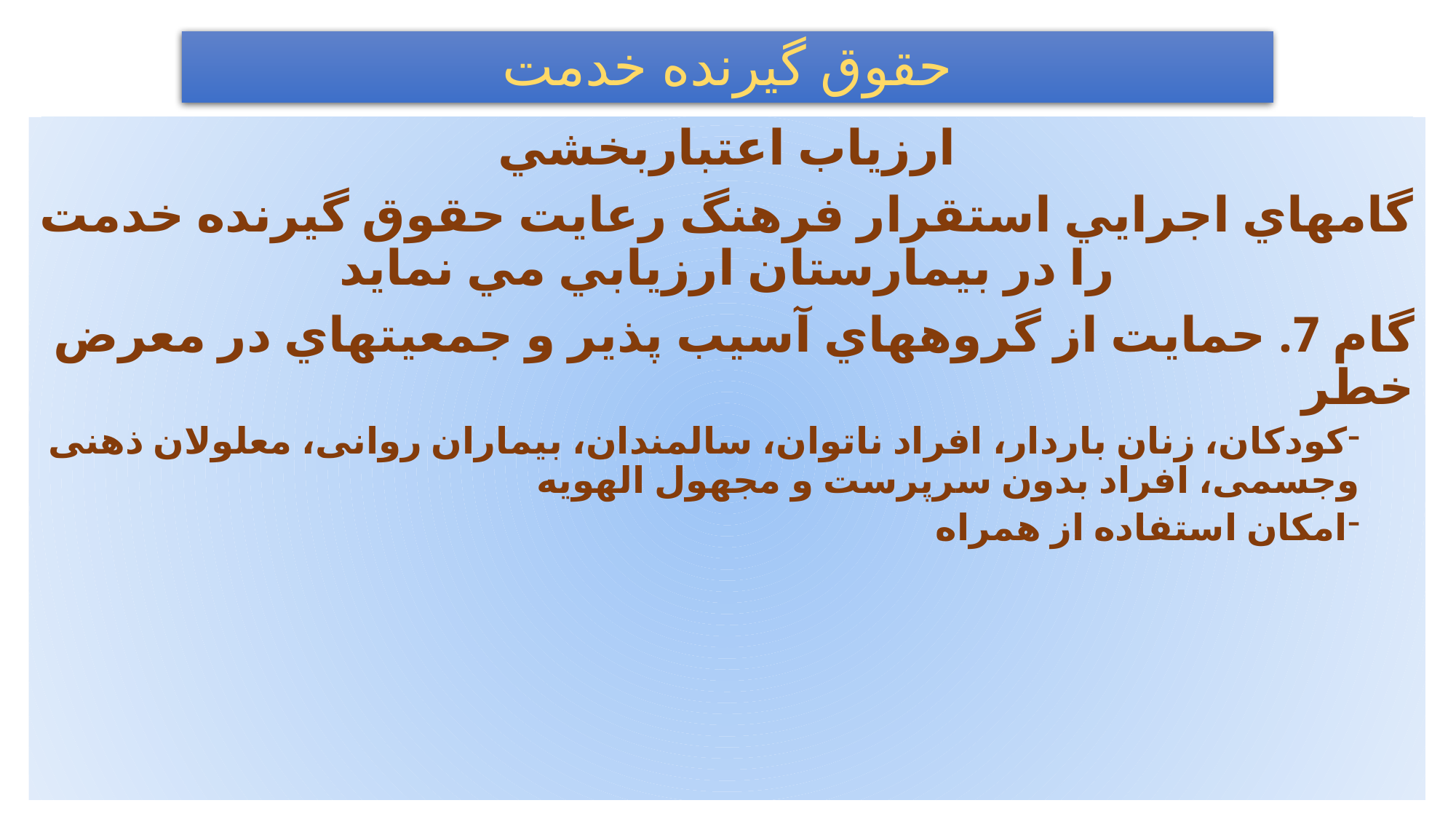

# حقوق گيرنده خدمت
ارزياب اعتباربخشي
گامهاي اجرايي استقرار فرهنگ رعايت حقوق گيرنده خدمت را در بيمارستان ارزيابي مي نمايد
گام 7. حمايت از گروههاي آسيب پذير و جمعيتهاي در معرض خطر
کودکان، زنان باردار، افراد ناتوان، سالمندان، بیماران روانی، معلولان ذهنی وجسمی، افراد بدون سرپرست و مجهول الهویه
امکان استفاده از همراه